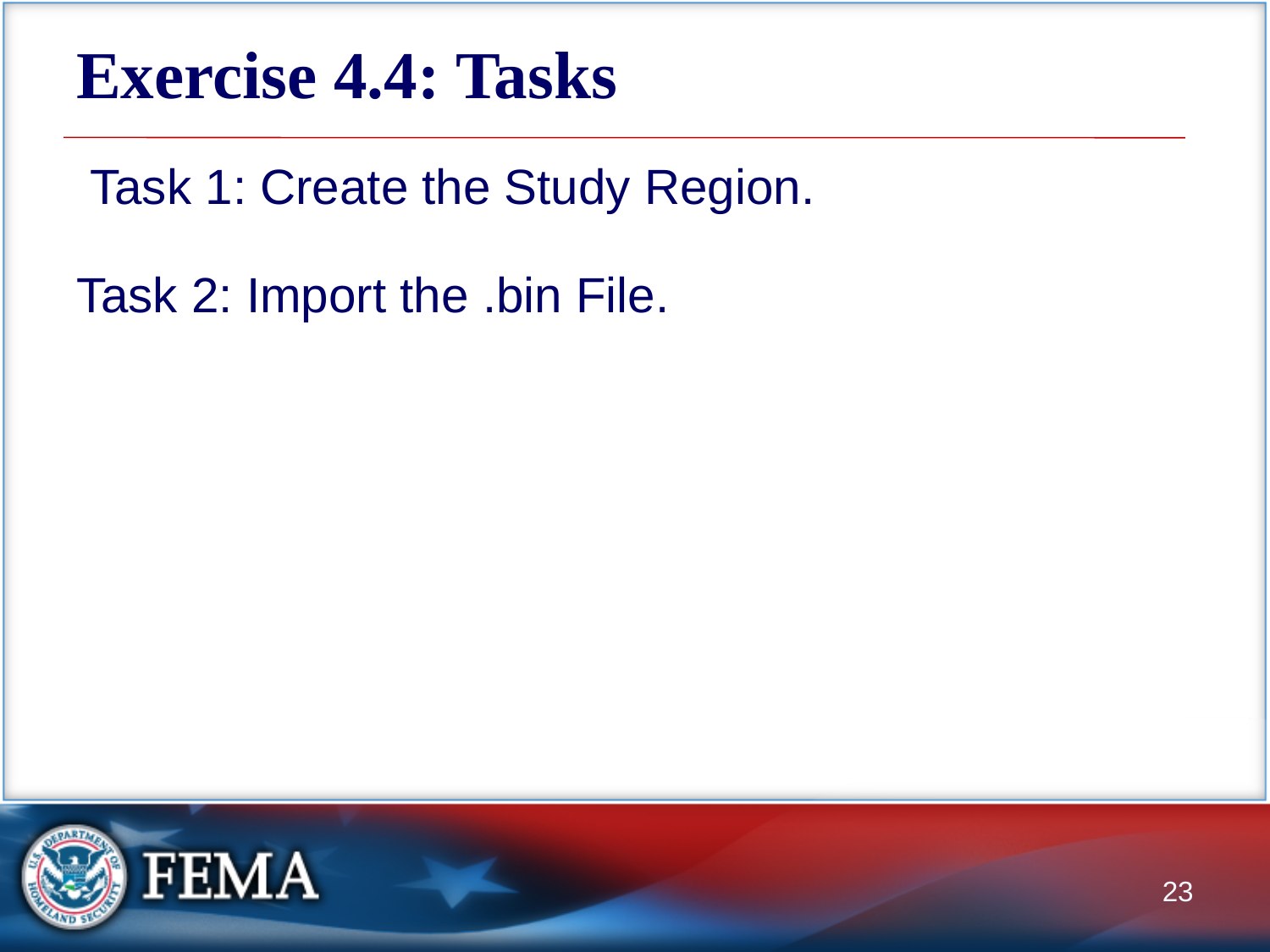

# Exercise 4.4: Tasks
 Task 1: Create the Study Region.
Task 2: Import the .bin File.
23